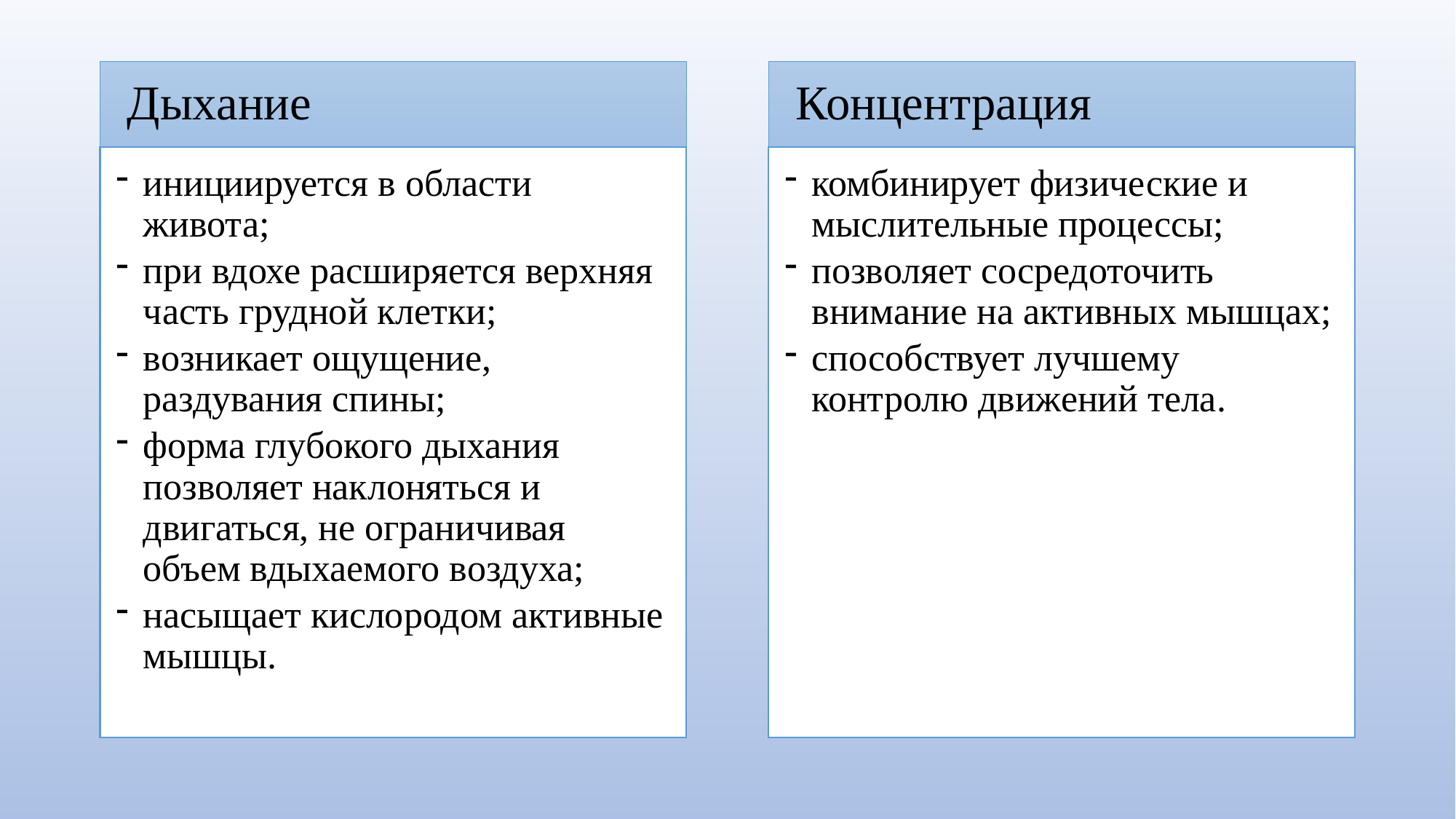

Дыхание
инициируется в области живота;
при вдохе расширяется верхняя часть грудной клетки;
возникает ощущение, раздувания спины;
форма глубокого дыхания позволяет наклоняться и двигаться, не ограничивая объем вдыхаемого воздуха;
насыщает кислородом активные мышцы.

Концентрация
комбинирует физические и мыслительные процессы;
позволяет сосредоточить внимание на активных мышцах;
способствует лучшему контролю движений тела.